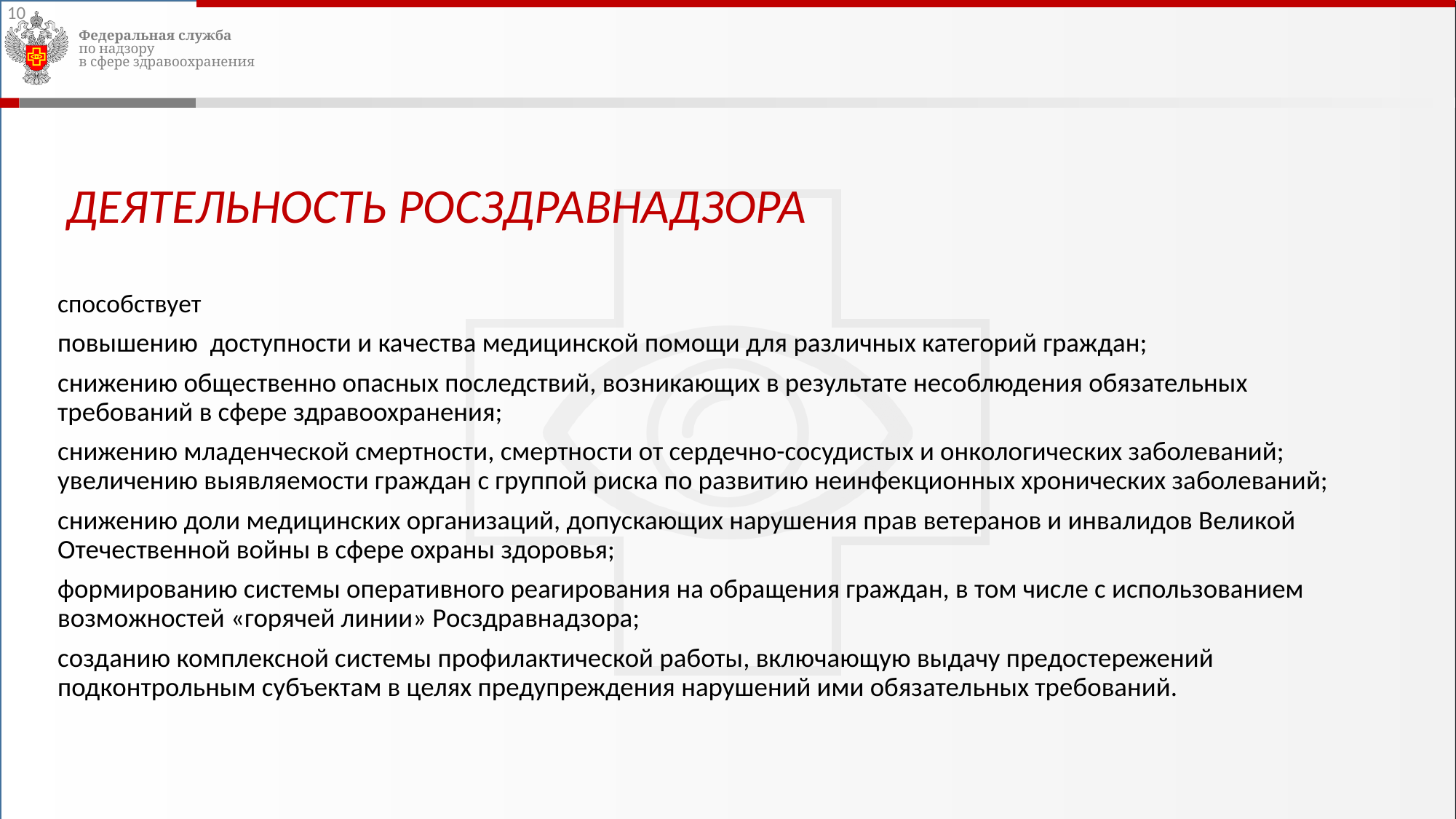

10
# ДЕЯТЕЛЬНОСТЬ РОСЗДРАВНАДЗОРА
способствует
повышению  доступности и качества медицинской помощи для различных категорий граждан;
снижению общественно опасных последствий, возникающих в результате несоблюдения обязательных требований в сфере здравоохранения;
снижению младенческой смертности, смертности от сердечно-сосудистых и онкологических заболеваний; увеличению выявляемости граждан с группой риска по развитию неинфекционных хронических заболеваний;
снижению доли медицинских организаций, допускающих нарушения прав ветеранов и инвалидов Великой Отечественной войны в сфере охраны здоровья;
формированию системы оперативного реагирования на обращения граждан, в том числе с использованием возможностей «горячей линии» Росздравнадзора;
созданию комплексной системы профилактической работы, включающую выдачу предостережений подконтрольным субъектам в целях предупреждения нарушений ими обязательных требований.